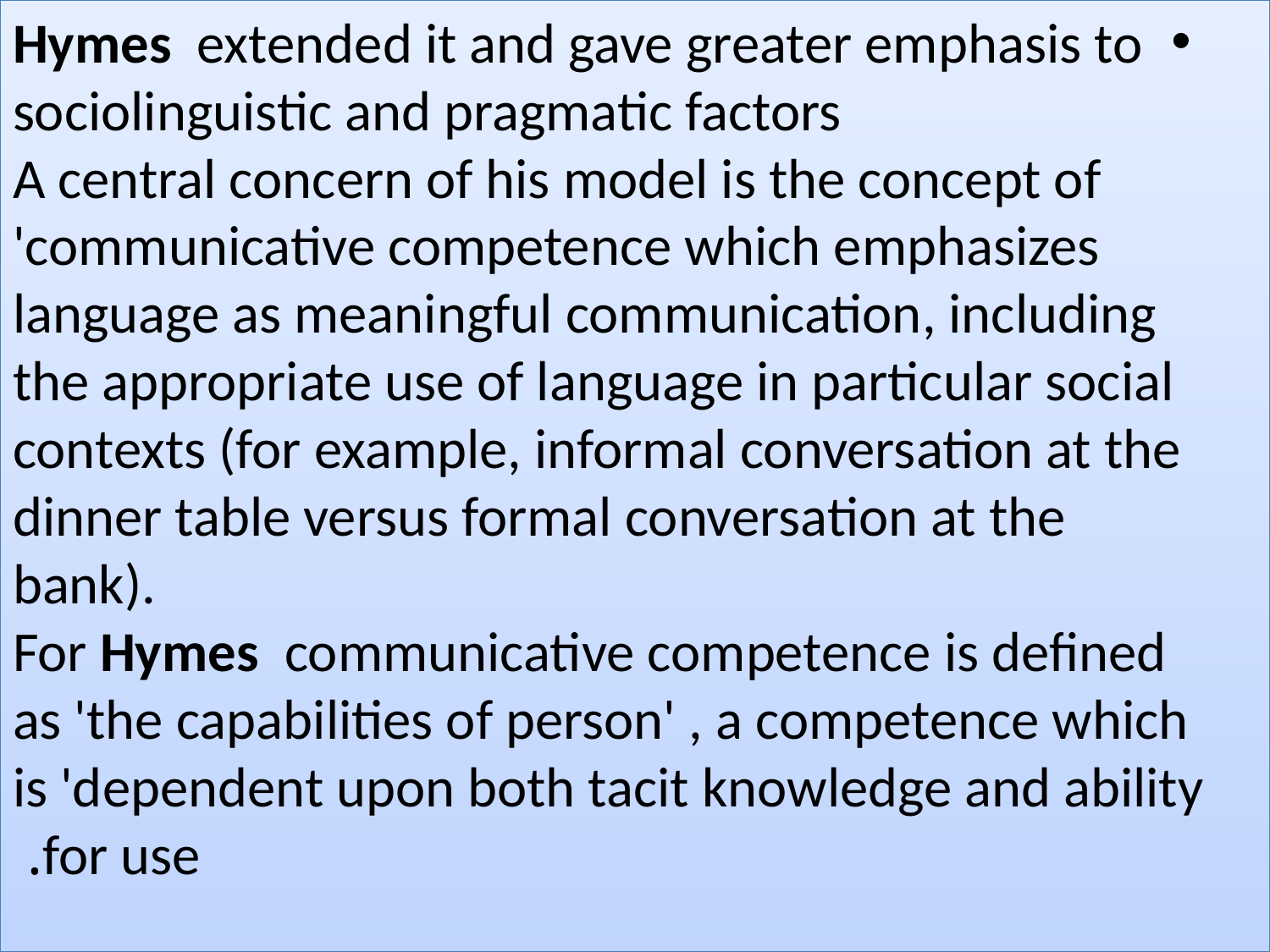

Hymes  extended it and gave greater emphasis to sociolinguistic and pragmatic factors
A central concern of his model is the concept of 'communicative competence which emphasizes language as meaningful communication, including the appropriate use of language in particular social contexts (for example, informal conversation at the dinner table versus formal conversation at the bank).
For Hymes  communicative competence is defined as 'the capabilities of person' , a competence which is 'dependent upon both tacit knowledge and ability for use.